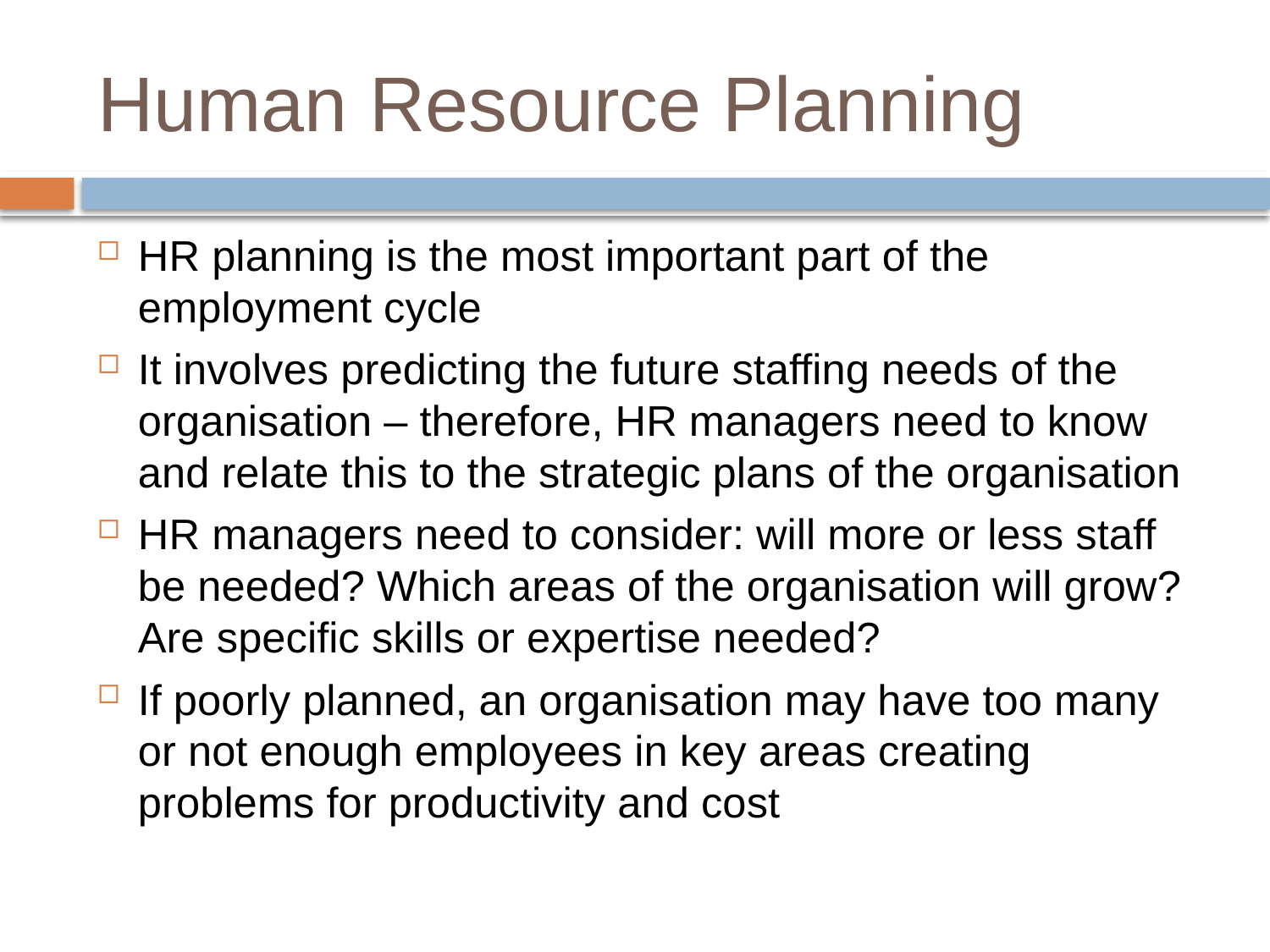

# Human Resource Planning
HR planning is the most important part of the employment cycle
It involves predicting the future staffing needs of the organisation – therefore, HR managers need to know and relate this to the strategic plans of the organisation
HR managers need to consider: will more or less staff be needed? Which areas of the organisation will grow? Are specific skills or expertise needed?
If poorly planned, an organisation may have too many or not enough employees in key areas creating problems for productivity and cost